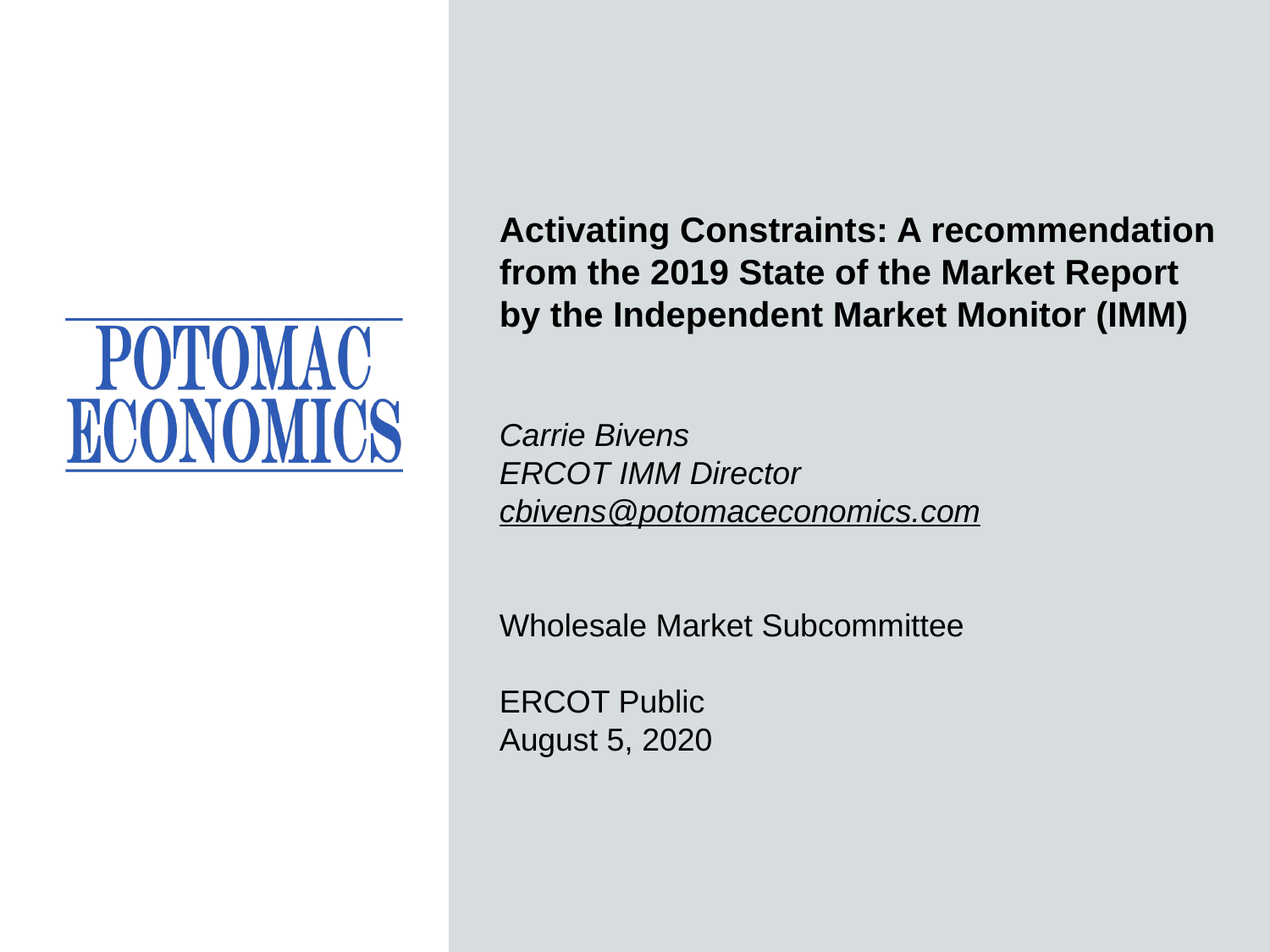

Activating Constraints: A recommendation from the 2019 State of the Market Report
by the Independent Market Monitor (IMM)

Carrie Bivens
ERCOT IMM Director
cbivens@potomaceconomics.com

Wholesale Market Subcommittee

ERCOT Public
August 5, 2020